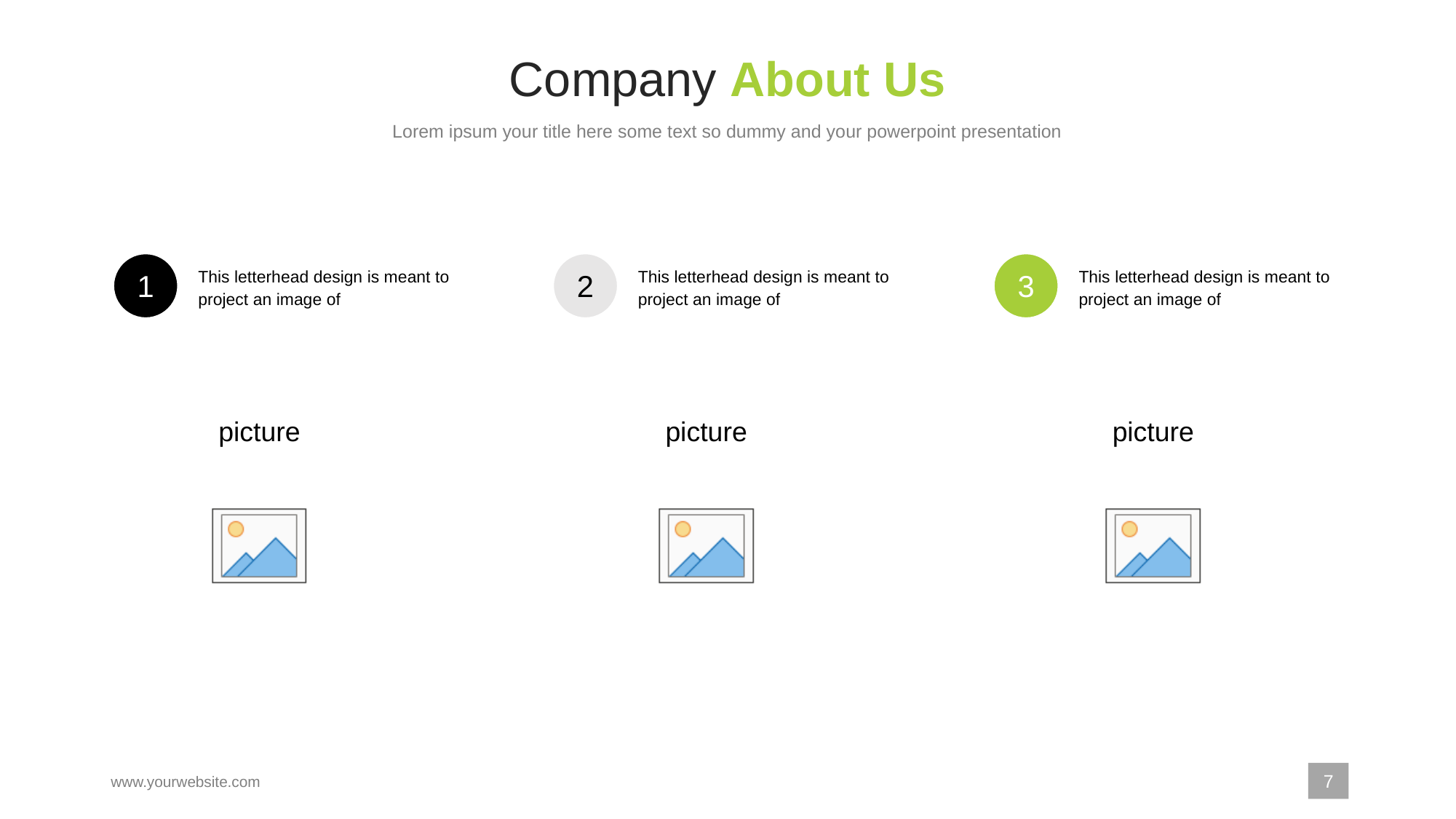

# Company About Us
Lorem ipsum your title here some text so dummy and your powerpoint presentation

This letterhead design is meant to project an image of
1

This letterhead design is meant to project an image of
2

This letterhead design is meant to project an image of
3

7
www.yourwebsite.com